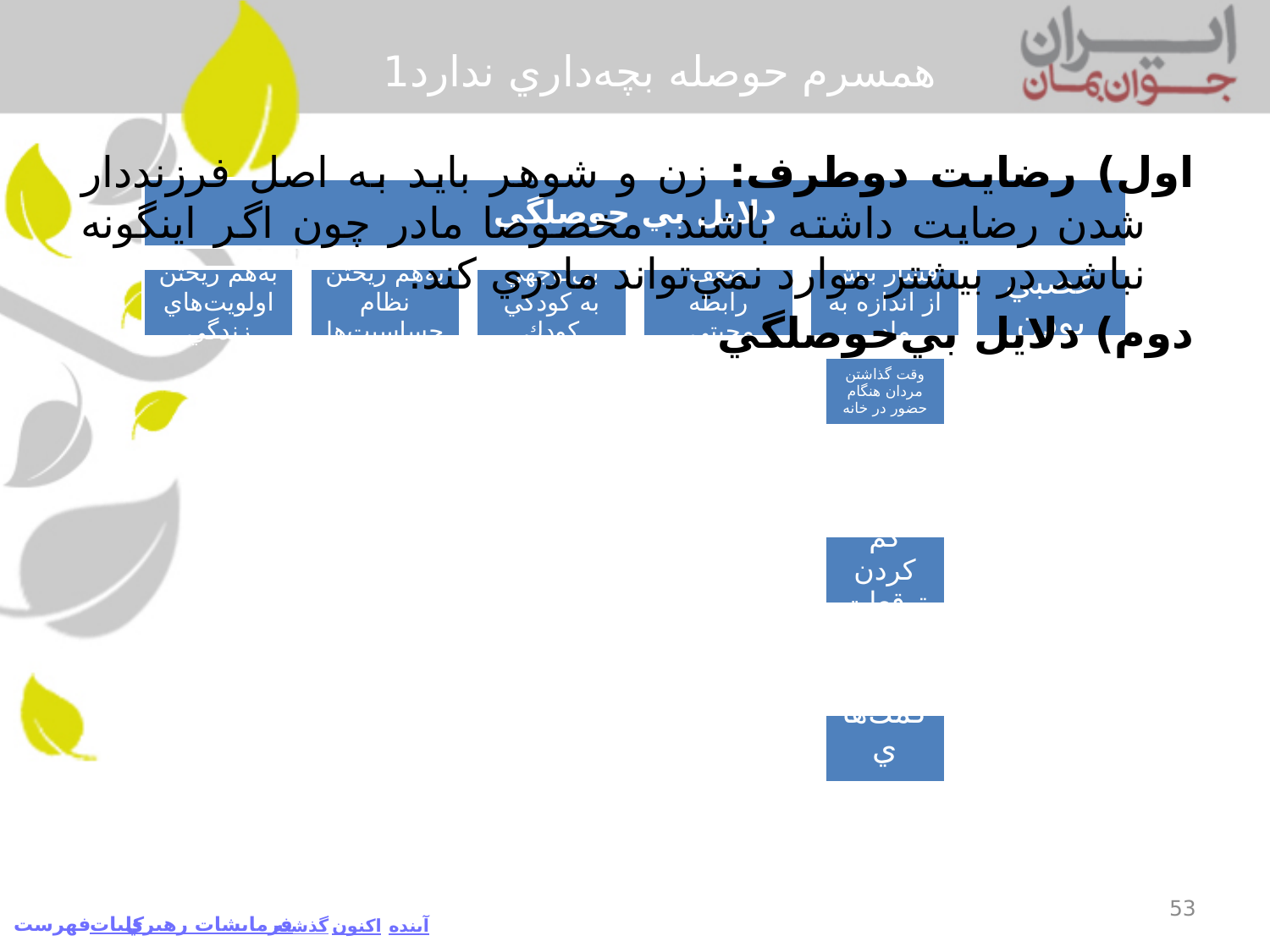

# همسرم حوصله بچه‌داري ندارد1
اول) رضايت دوطرف:‌ زن و شوهر بايد به اصل فرزنددار شدن رضايت داشته باشند. مخصوصا مادر چون اگر اينگونه نباشد در بيشتر موارد نمي‌تواند مادري كند.
دوم) دلايل بي‌حوصلگي

وقت گذاشتن مردان هنگام حضور در خانه
كم كردن توقعات
كمك‌هاي روحي
53